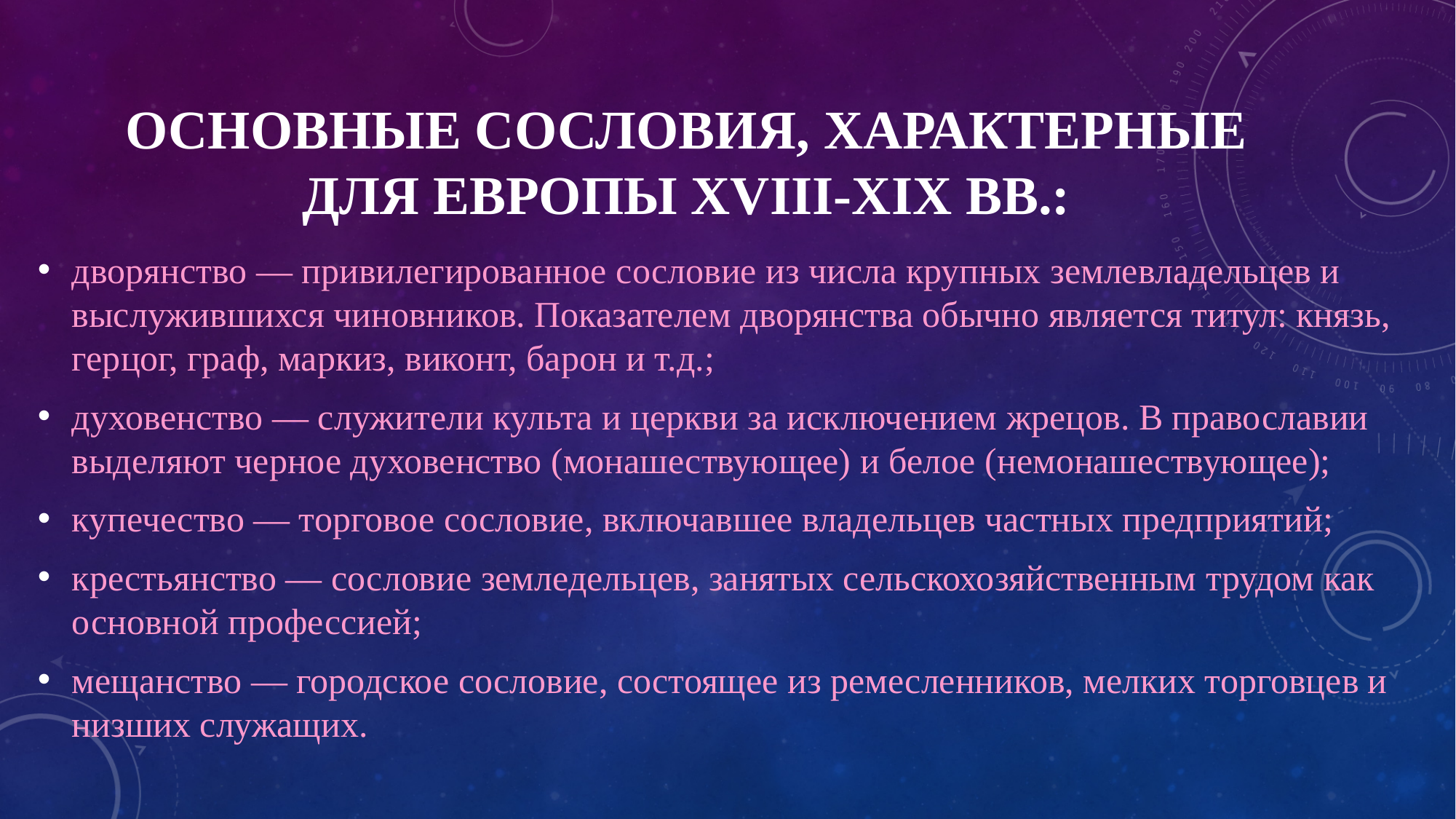

# основные сословия, характерные для Европы XVIII-XIX вв.:
дворянство — привилегированное сословие из числа крупных землевладельцев и выслужившихся чиновников. Показателем дворянства обычно является титул: князь, герцог, граф, маркиз, виконт, барон и т.д.;
духовенство — служители культа и церкви за исключением жрецов. В православии выделяют черное духовенство (монашествующее) и белое (немонашествующее);
купечество — торговое сословие, включавшее владельцев частных предприятий;
крестьянство — сословие земледельцев, занятых сельскохозяйственным трудом как основной профессией;
мещанство — городское сословие, состоящее из ремесленников, мелких торговцев и низших служащих.